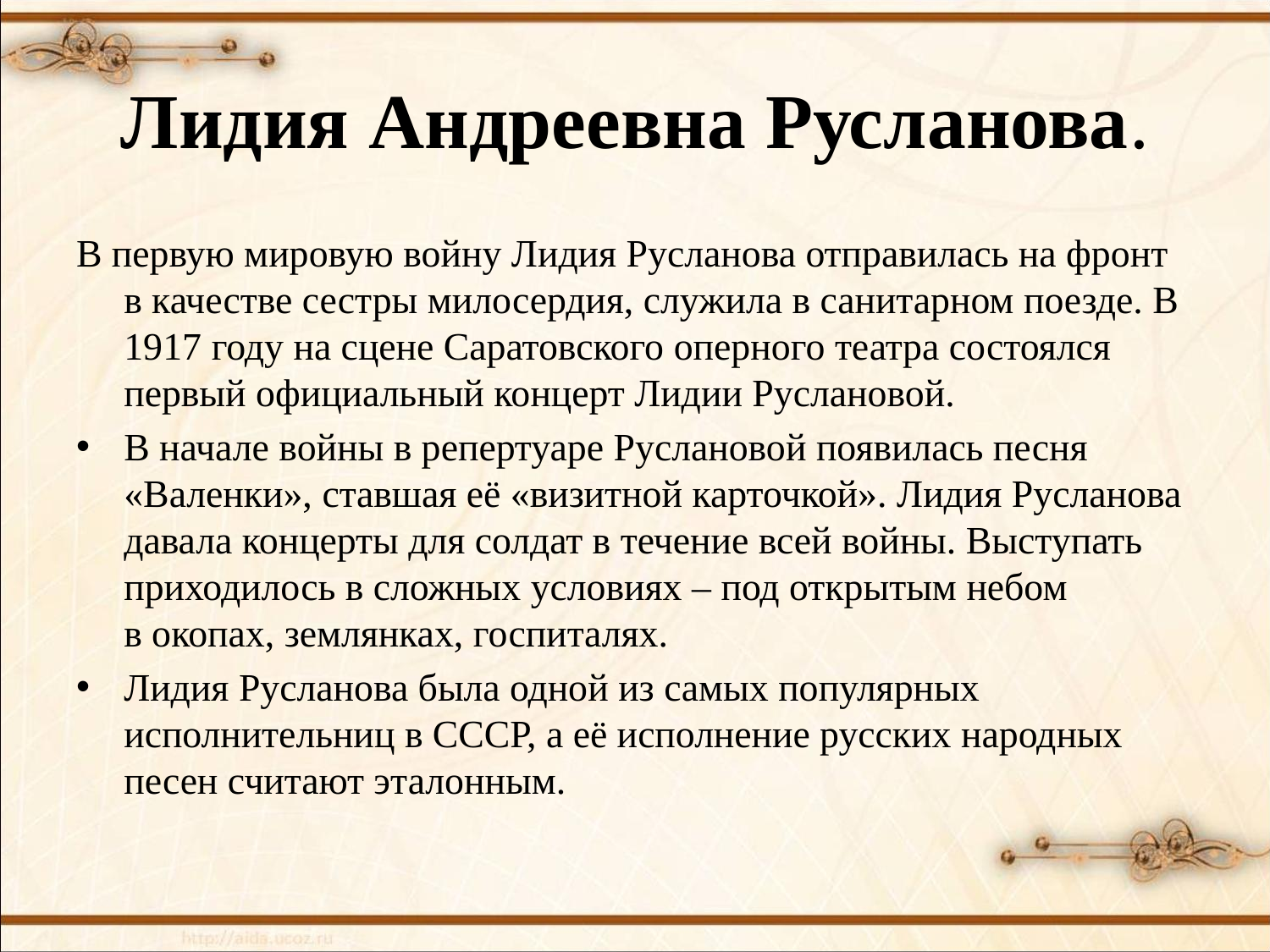

# Лидия Андреевна Русланова.
В первую мировую войну Лидия Русланова отправилась на фронт в качестве сестры милосердия, служила в санитарном поезде. В 1917 году на сцене Саратовского оперного театра состоялся первый официальный концерт Лидии Руслановой.
В начале войны в репертуаре Руслановой появилась песня «Валенки», ставшая её «визитной карточкой». Лидия Русланова давала концерты для солдат в течение всей войны. Выступать приходилось в сложных условиях – под открытым небом в окопах, землянках, госпиталях.
Лидия Русланова была одной из самых популярных исполнительниц в СССР, а её исполнение русских народных песен считают эталонным.